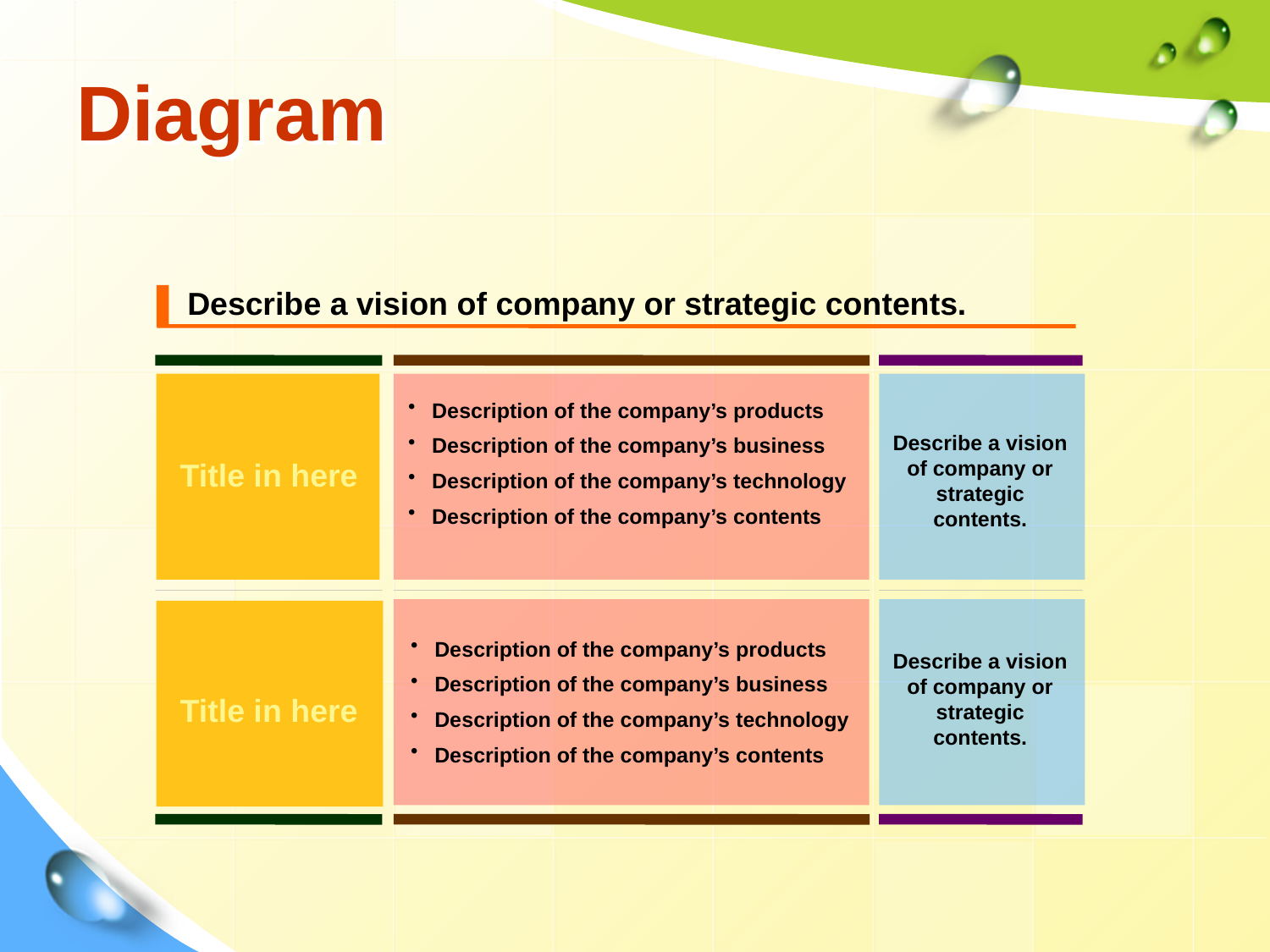

# Diagram
Describe a vision of company or strategic contents.

Description of the company’s products

Description of the company’s business

Description of the company’s technology

Description of the company’s contents
Describe a vision of company or strategic contents.
Title in here

Description of the company’s products

Description of the company’s business

Description of the company’s technology

Description of the company’s contents
Describe a vision of company or strategic contents.
Title in here